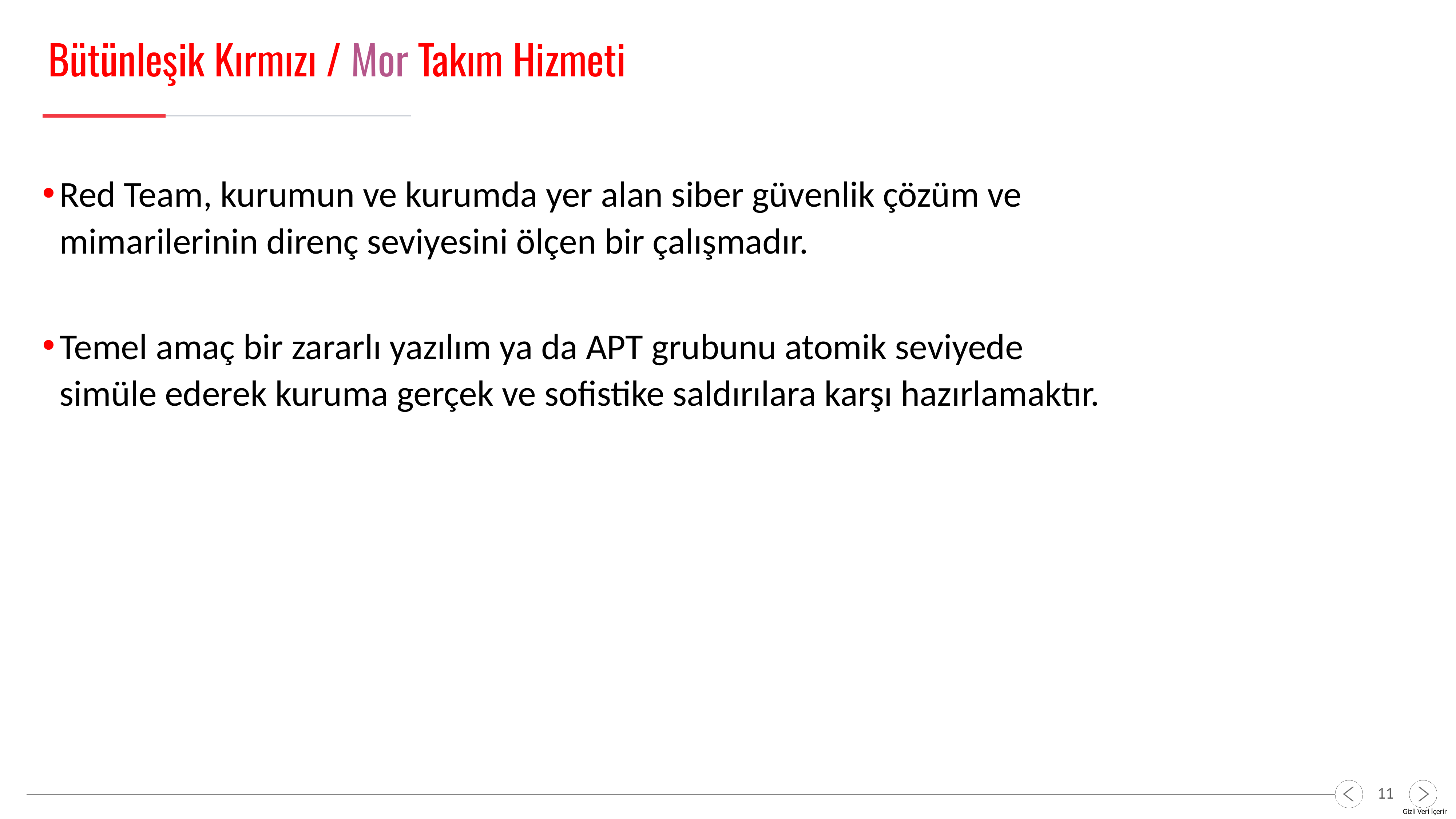

Bütünleşik Kırmızı / Mor Takım Hizmeti
Red Team, kurumun ve kurumda yer alan siber güvenlik çözüm ve mimarilerinin direnç seviyesini ölçen bir çalışmadır.

Temel amaç bir zararlı yazılım ya da APT grubunu atomik seviyede simüle ederek kuruma gerçek ve sofistike saldırılara karşı hazırlamaktır.

11